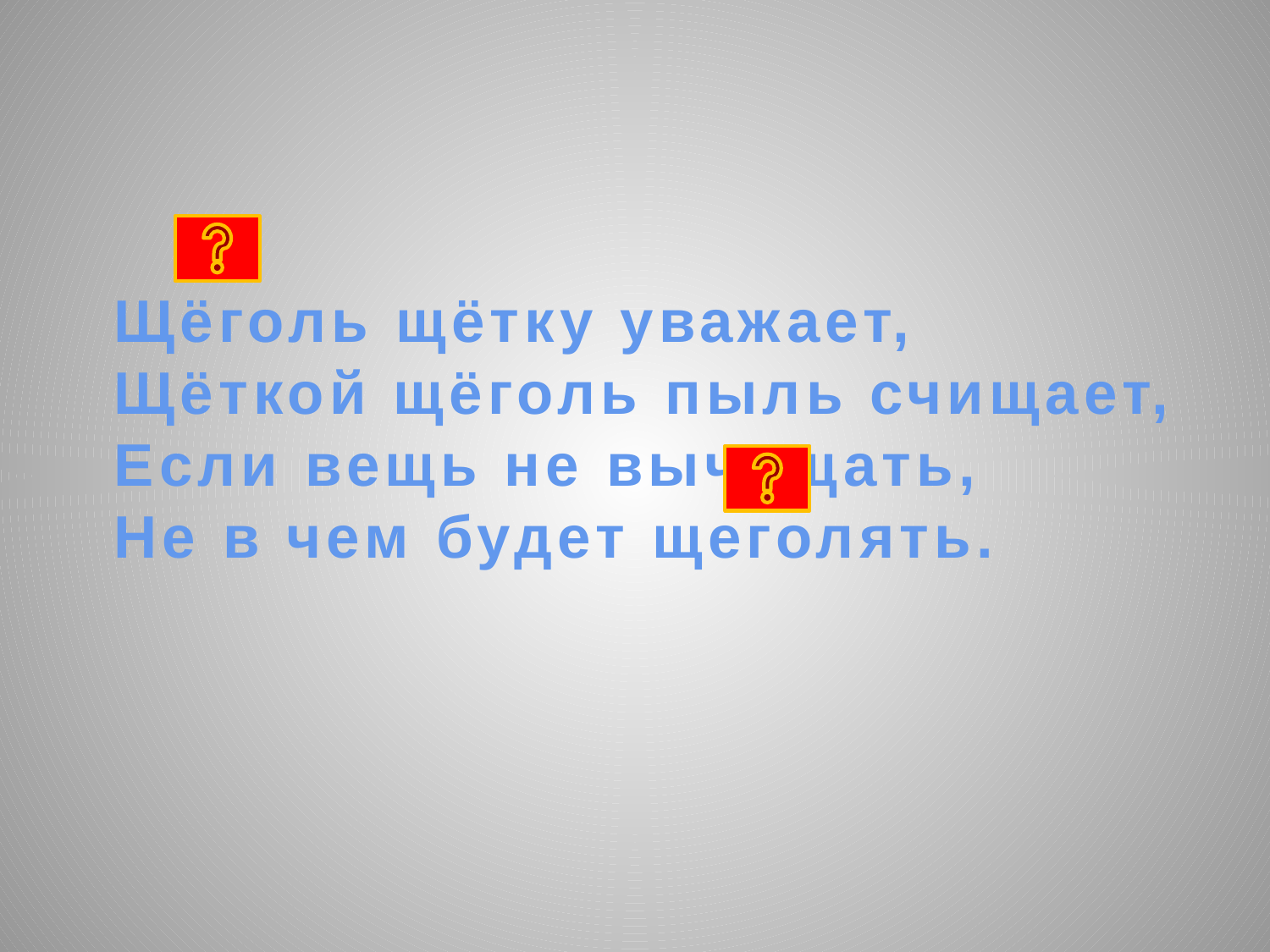

Щёголь щётку уважает,
Щёткой щёголь пыль счищает,
Если вещь не вычищать,
Не в чем будет щеголять.